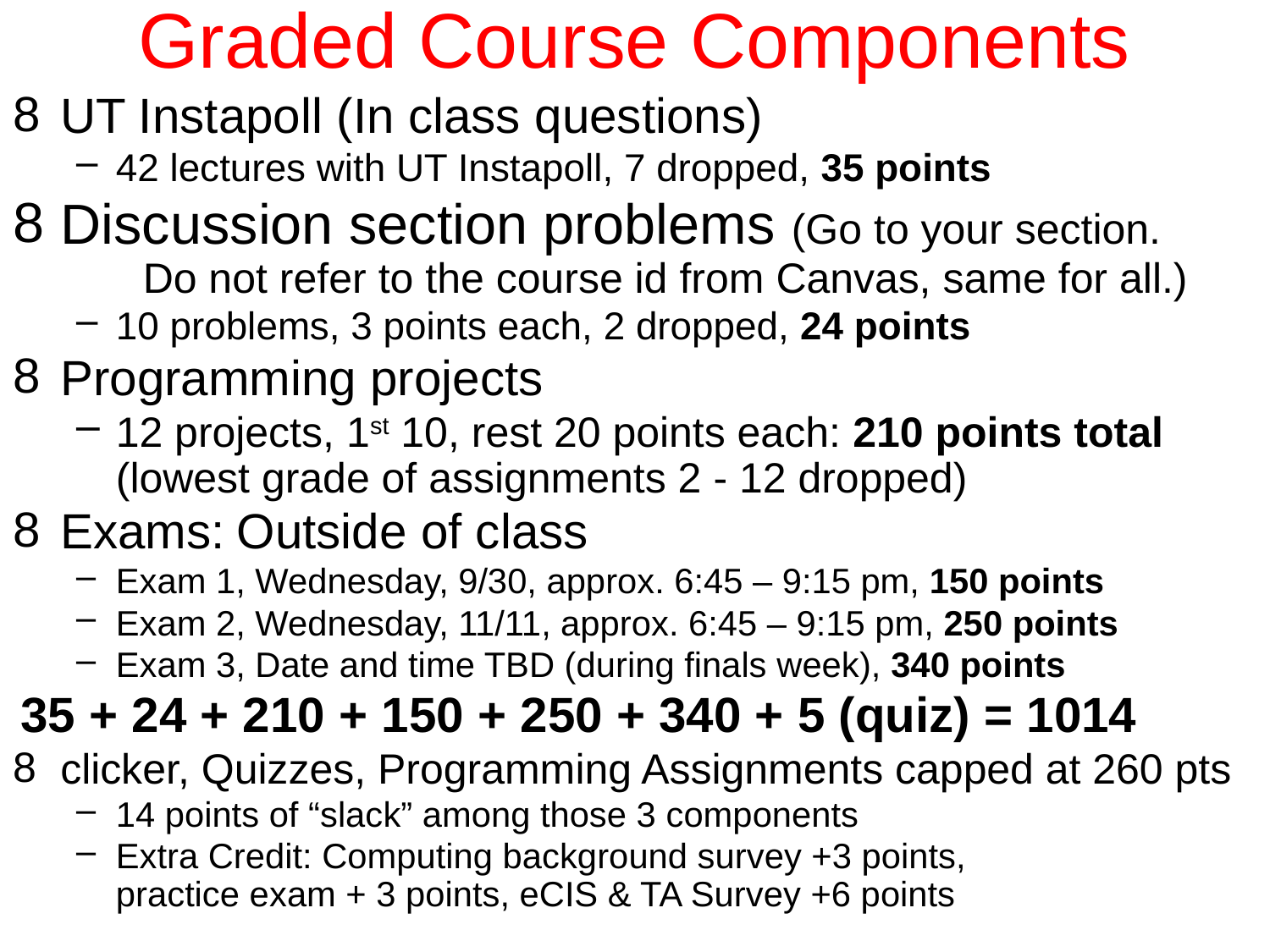

# Graded Course Components
UT Instapoll (In class questions)
42 lectures with UT Instapoll, 7 dropped, 35 points
Discussion section problems (Go to your section.
       Do not refer to the course id from Canvas, same for all.)
10 problems, 3 points each, 2 dropped, 24 points
Programming projects
12 projects, 1st 10, rest 20 points each: 210 points total
(lowest grade of assignments 2 - 12 dropped)
Exams: Outside of class
Exam 1, Wednesday, 9/30, approx. 6:45 – 9:15 pm, 150 points
Exam 2, Wednesday, 11/11, approx. 6:45 – 9:15 pm, 250 points
Exam 3, Date and time TBD (during finals week), 340 points
35 + 24 + 210 + 150 + 250 + 340 + 5 (quiz) = 1014
clicker, Quizzes, Programming Assignments capped at 260 pts
14 points of “slack” among those 3 components
Extra Credit: Computing background survey +3 points,
practice exam + 3 points, eCIS & TA Survey +6 points